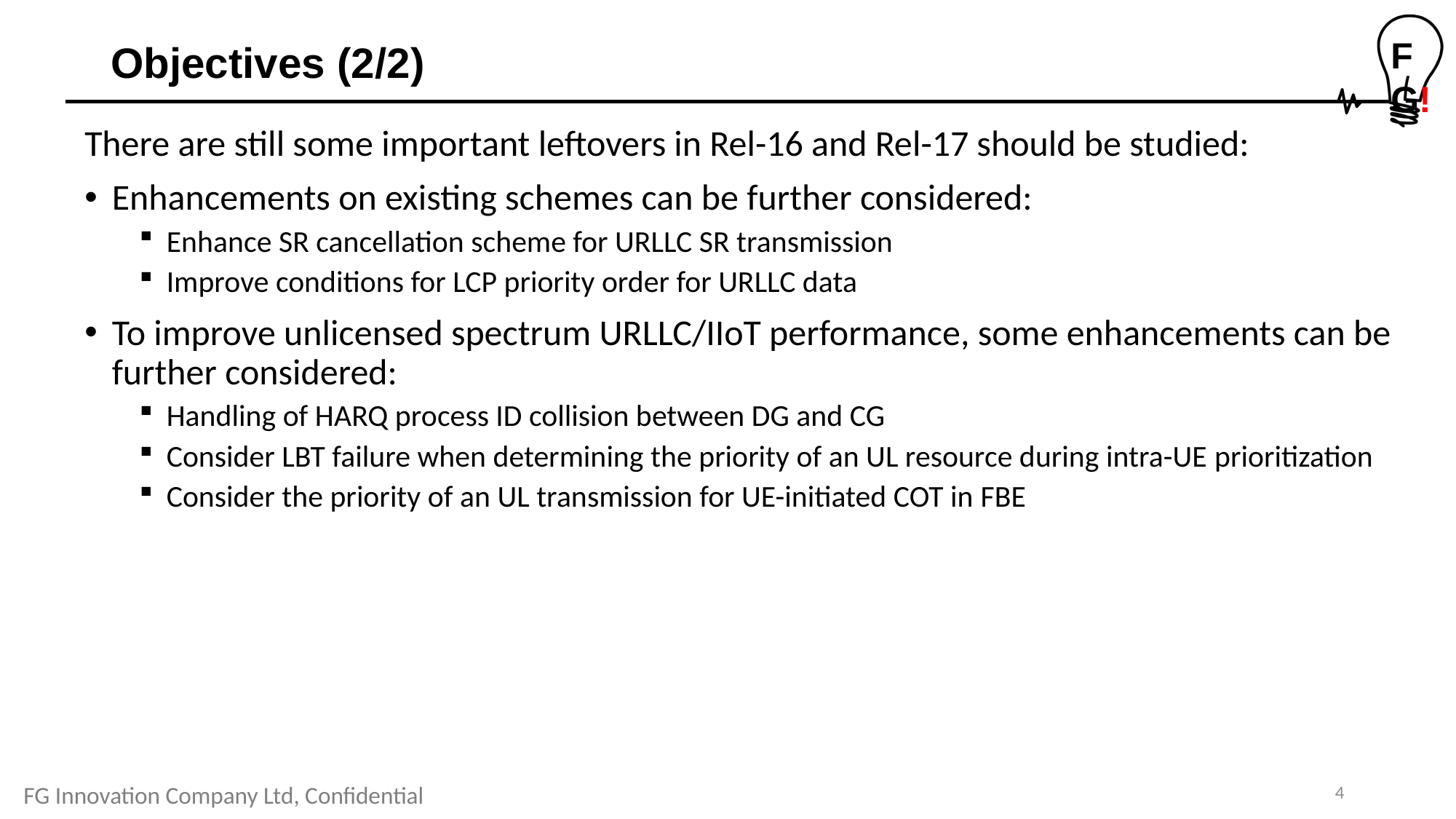

# Objectives (2/2)
There are still some important leftovers in Rel-16 and Rel-17 should be studied:
Enhancements on existing schemes can be further considered:
Enhance SR cancellation scheme for URLLC SR transmission
Improve conditions for LCP priority order for URLLC data
To improve unlicensed spectrum URLLC/IIoT performance, some enhancements can be further considered:
Handling of HARQ process ID collision between DG and CG
Consider LBT failure when determining the priority of an UL resource during intra-UE prioritization​
Consider the priority of an UL transmission for UE-initiated COT in FBE​

4